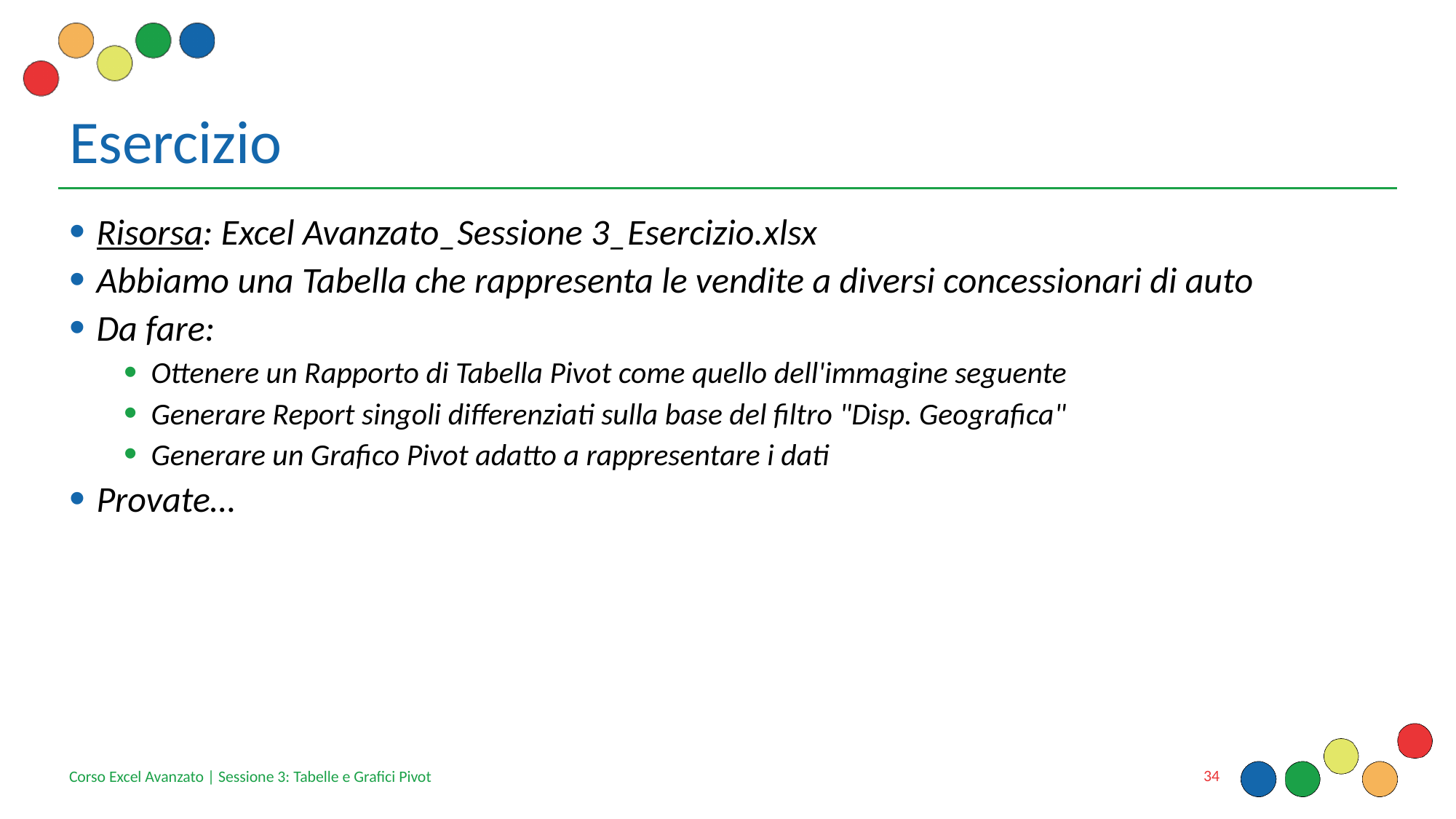

# Esercizio
Risorsa: Excel Avanzato_Sessione 3_Esercizio.xlsx
Abbiamo una Tabella che rappresenta le vendite a diversi concessionari di auto
Da fare:
Ottenere un Rapporto di Tabella Pivot come quello dell'immagine seguente
Generare Report singoli differenziati sulla base del filtro "Disp. Geografica"
Generare un Grafico Pivot adatto a rappresentare i dati
Provate…
34
Corso Excel Avanzato | Sessione 3: Tabelle e Grafici Pivot